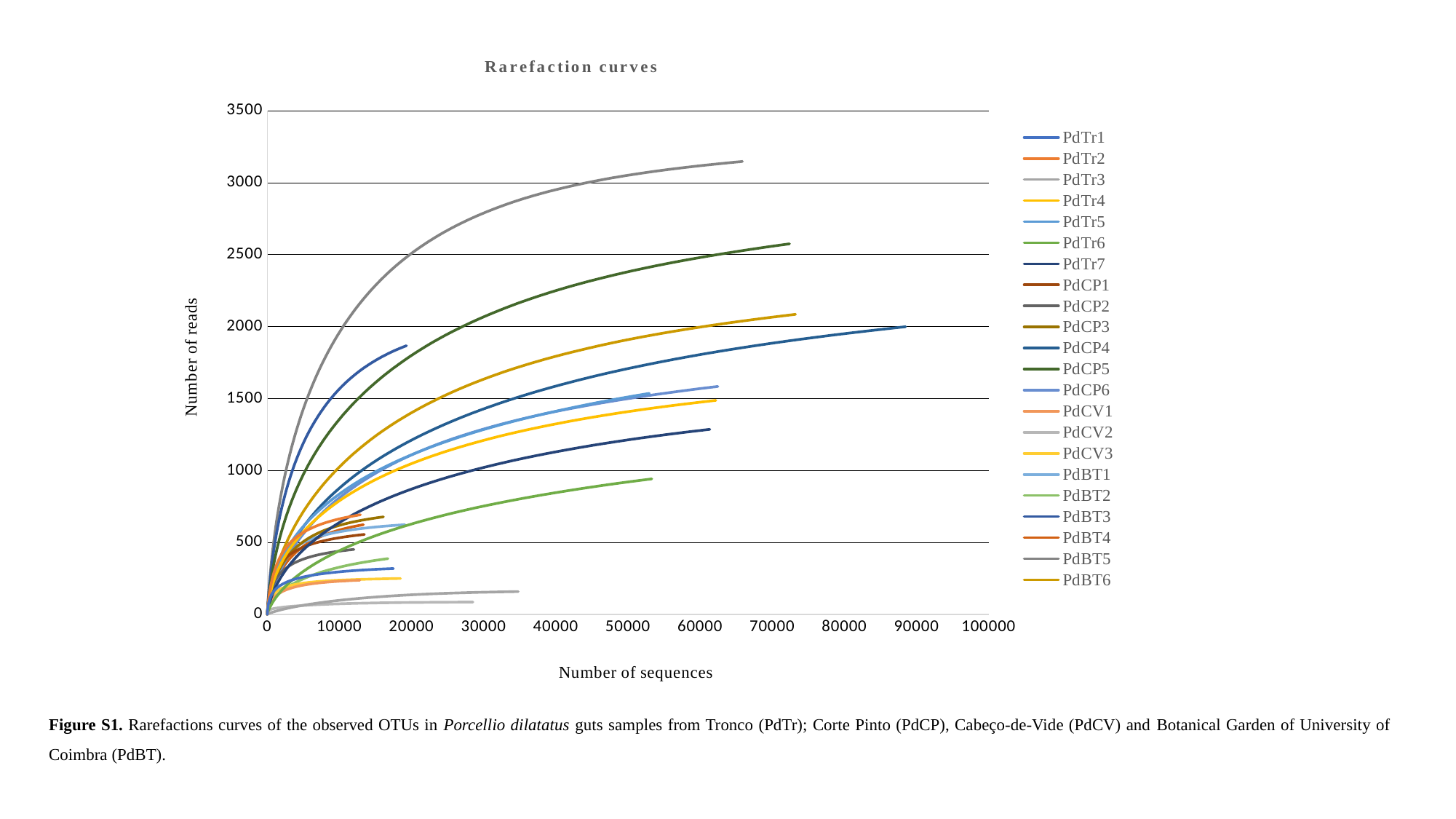

### Chart: Rarefaction curves

| Category | PdTr1 | PdTr2 | PdTr3 | PdTr4 | PdTr5 | PdTr6 | PdTr7 | PdCP1 | PdCP2 | PdCP3 | PdCP4 | PdCP5 | PdCP6 | PdCV1 | PdCV2 | PdCV3 | PdBT1 | PdBT2 | PdBT3 | PdBT4 | PdBT5 | PdBT6 |
|---|---|---|---|---|---|---|---|---|---|---|---|---|---|---|---|---|---|---|---|---|---|---|
Figure S1. Rarefactions curves of the observed OTUs in Porcellio dilatatus guts samples from Tronco (PdTr); Corte Pinto (PdCP), Cabeço-de-Vide (PdCV) and Botanical Garden of University of Coimbra (PdBT).